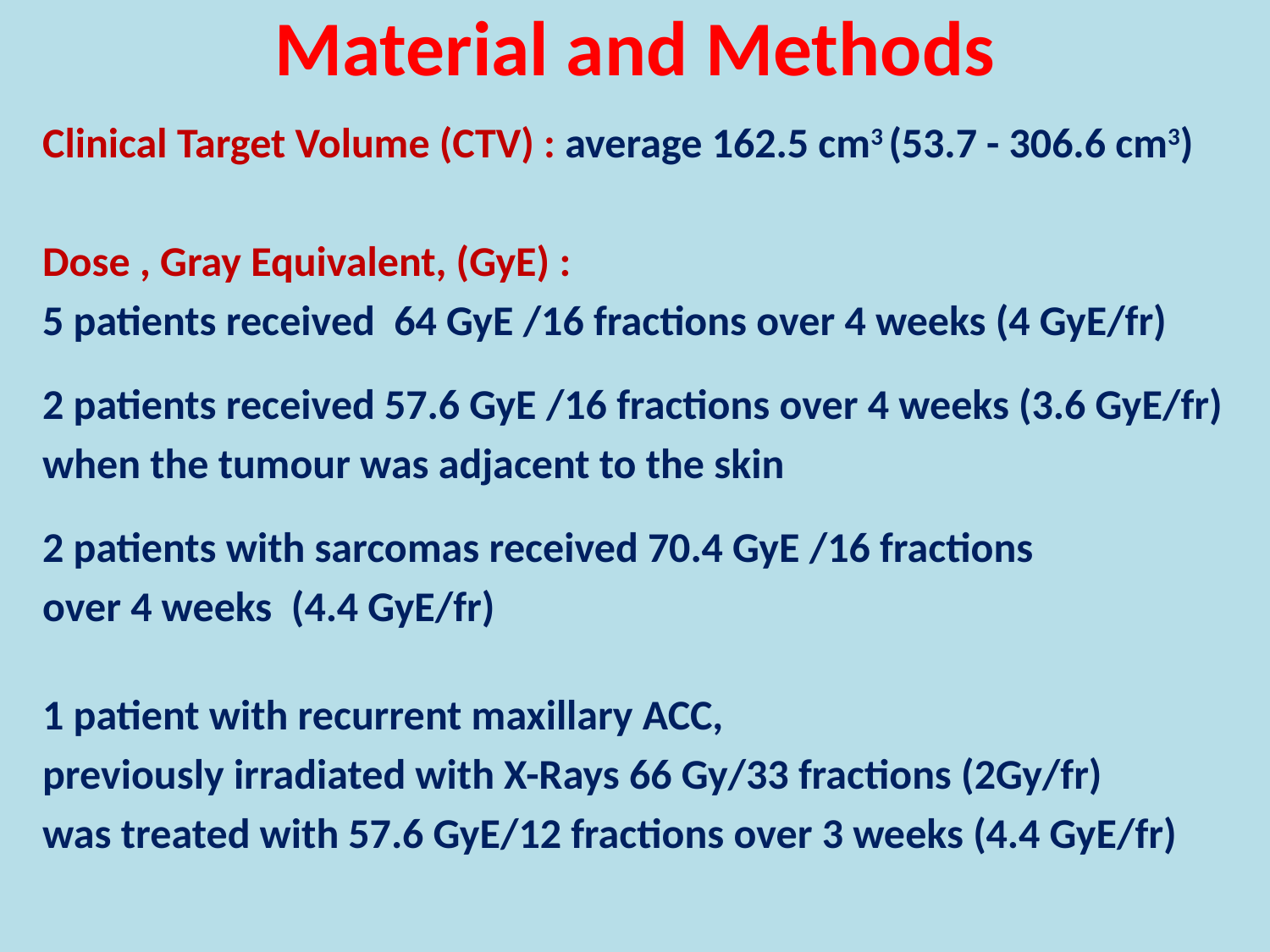

# Material and Methods
Clinical Target Volume (CTV) : average 162.5 cm3 (53.7 - 306.6 cm3)

Dose , Gray Equivalent, (GyE) :
5 patients received  64 GyE /16 fractions over 4 weeks (4 GyE/fr)

2 patients received 57.6 GyE /16 fractions over 4 weeks (3.6 GyE/fr)
when the tumour was adjacent to the skin

2 patients with sarcomas received 70.4 GyE /16 fractions
over 4 weeks  (4.4 GyE/fr)

1 patient with recurrent maxillary ACC,
previously irradiated with X-Rays 66 Gy/33 fractions (2Gy/fr)
was treated with 57.6 GyE/12 fractions over 3 weeks (4.4 GyE/fr)